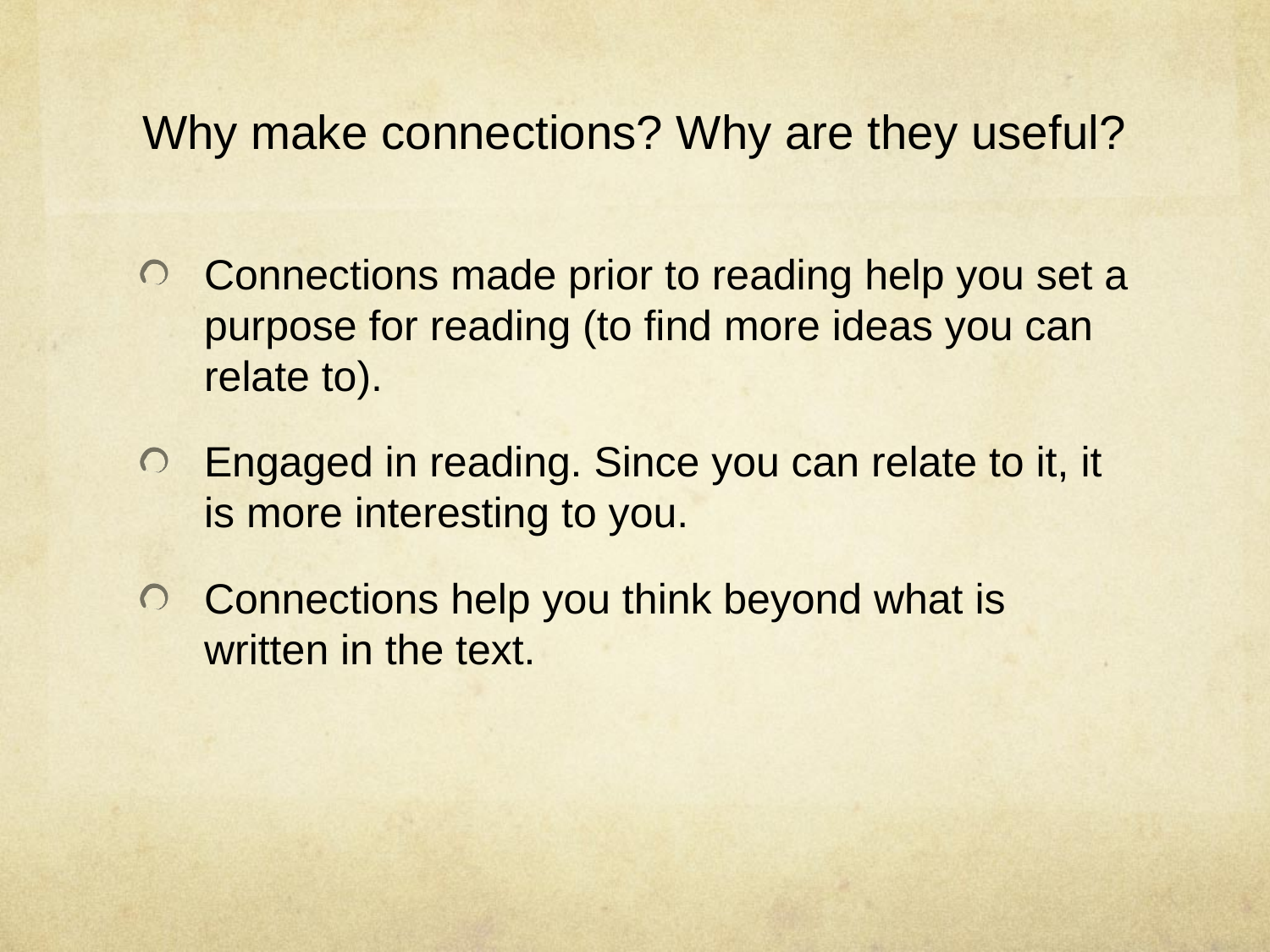

# Why make connections? Why are they useful?
Connections made prior to reading help you set a purpose for reading (to find more ideas you can relate to).
Engaged in reading. Since you can relate to it, it is more interesting to you.
Connections help you think beyond what is written in the text.